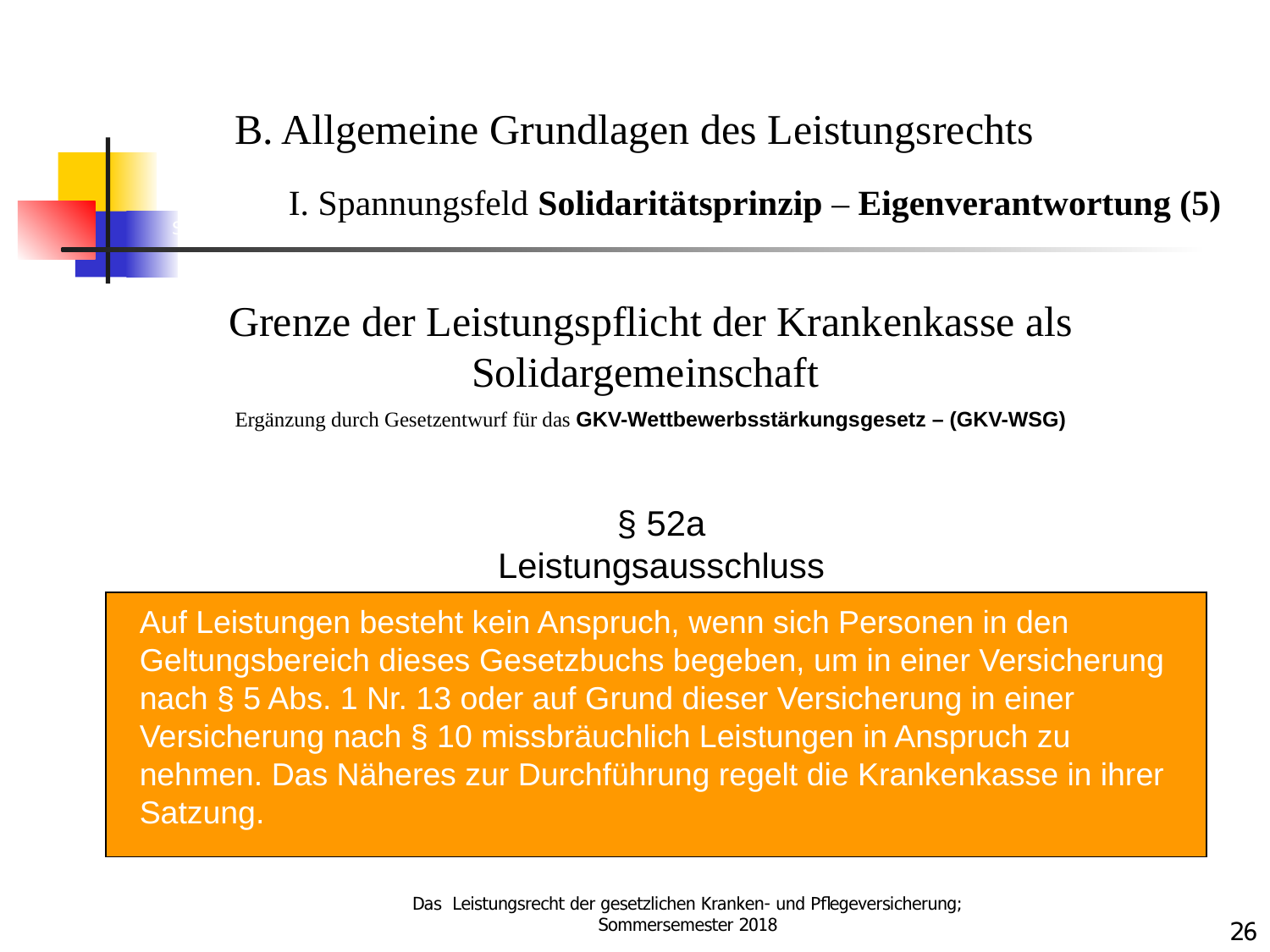

Spannungsfeld 5
B. Allgemeine Grundlagen des Leistungsrechts
	I. Spannungsfeld Solidaritätsprinzip – Eigenverantwortung (5)
Grenze der Leistungspflicht der Krankenkasse als Solidargemeinschaft
Ergänzung durch Gesetzentwurf für das GKV-Wettbewerbsstärkungsgesetz – (GKV-WSG)
§ 52a
Leistungsausschluss
Auf Leistungen besteht kein Anspruch, wenn sich Personen in den Geltungsbereich dieses Gesetzbuchs begeben, um in einer Versicherung nach § 5 Abs. 1 Nr. 13 oder auf Grund dieser Versicherung in einer Versicherung nach § 10 missbräuchlich Leistungen in Anspruch zu nehmen. Das Näheres zur Durchführung regelt die Krankenkasse in ihrer Satzung.

Das  Leistungsrecht der gesetzlichen Kranken- und Pflegeversicherung; Sommersemester 2018
26